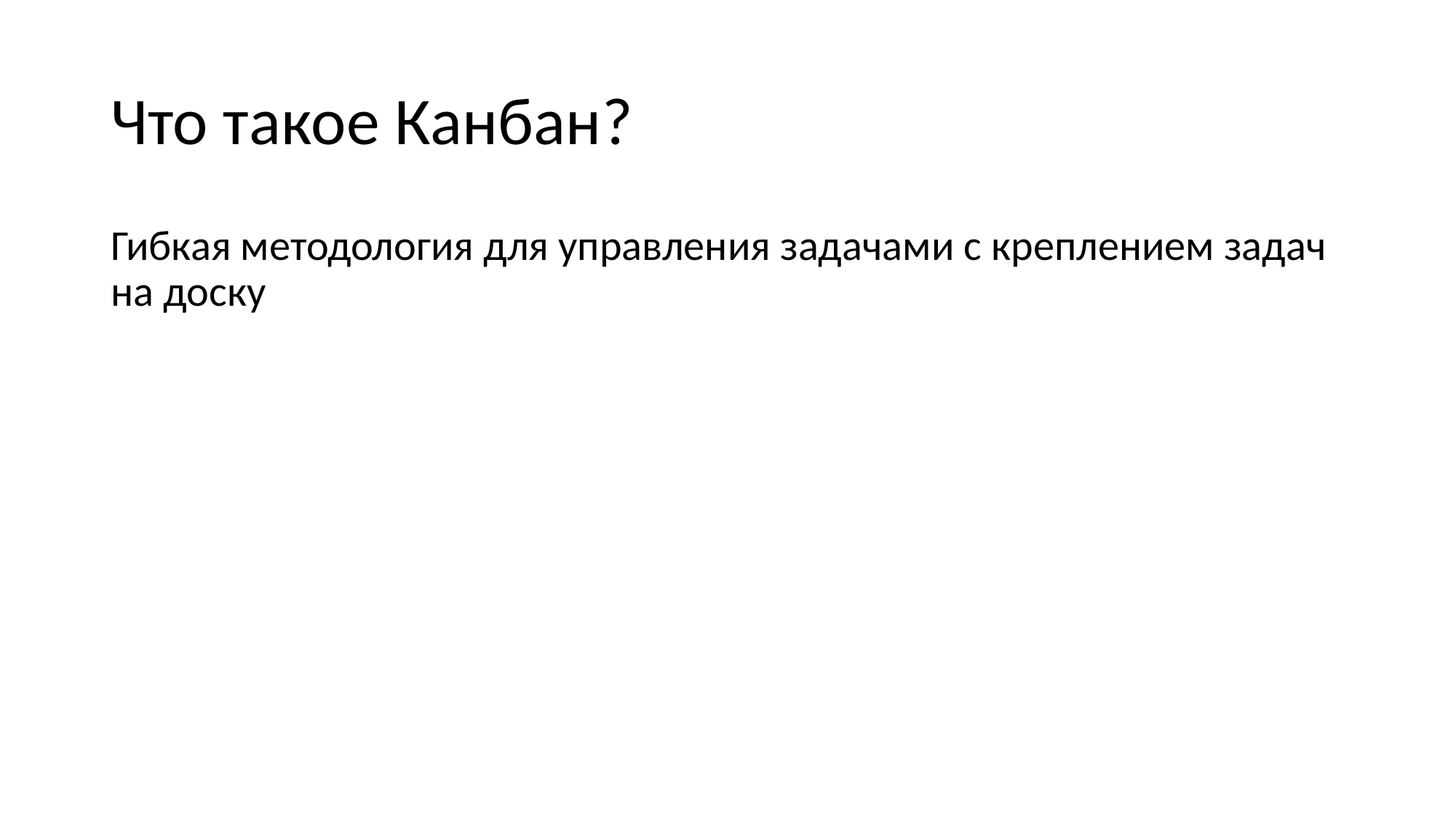

# Что такое Канбан?
Гибкая методология для управления задачами с креплением задач на доску